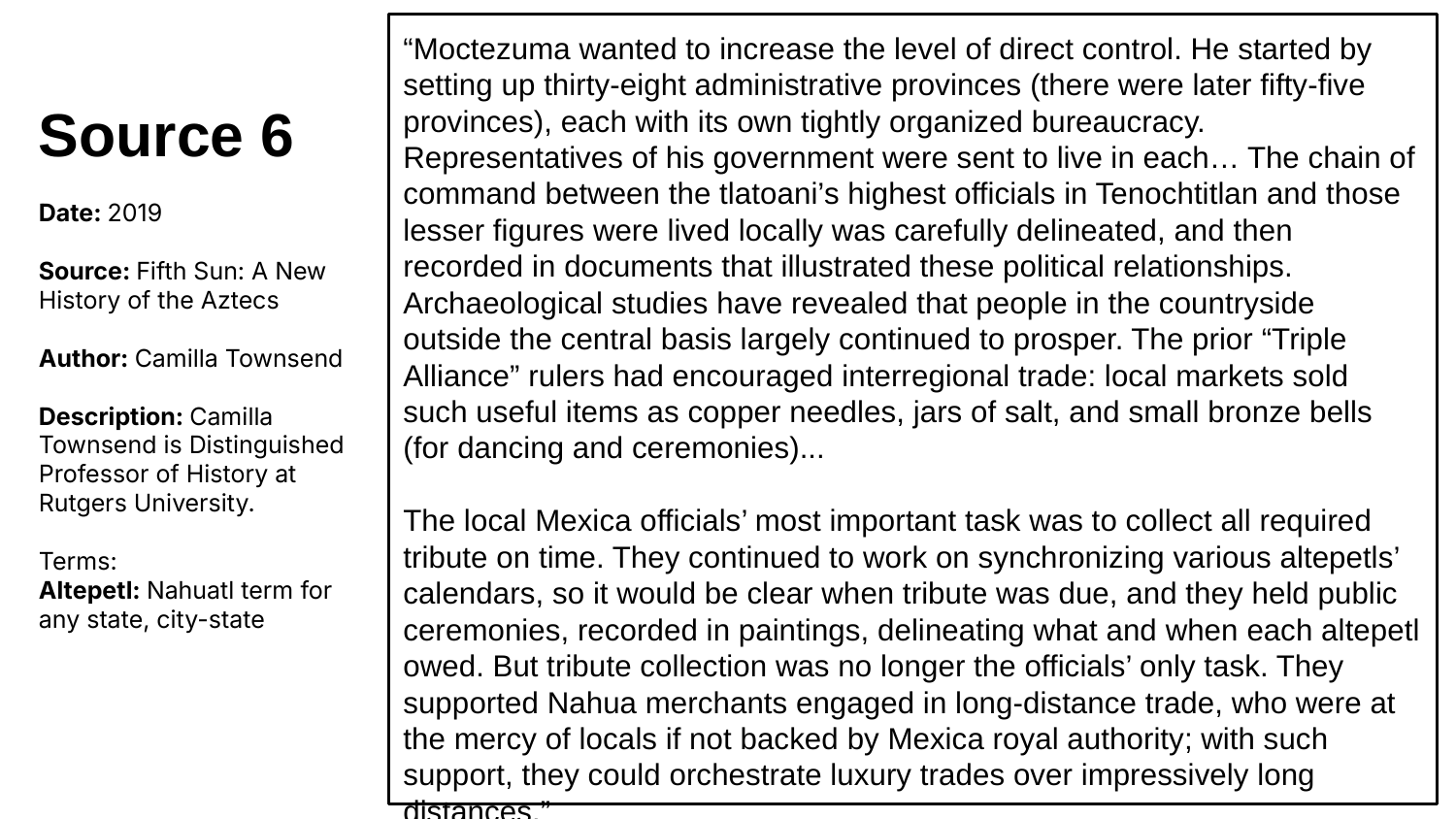

“Moctezuma wanted to increase the level of direct control. He started by setting up thirty-eight administrative provinces (there were later fifty-five provinces), each with its own tightly organized bureaucracy. Representatives of his government were sent to live in each… The chain of command between the tlatoani’s highest officials in Tenochtitlan and those lesser figures were lived locally was carefully delineated, and then recorded in documents that illustrated these political relationships. Archaeological studies have revealed that people in the countryside outside the central basis largely continued to prosper. The prior “Triple Alliance” rulers had encouraged interregional trade: local markets sold such useful items as copper needles, jars of salt, and small bronze bells (for dancing and ceremonies)...

The local Mexica officials’ most important task was to collect all required tribute on time. They continued to work on synchronizing various altepetls’ calendars, so it would be clear when tribute was due, and they held public ceremonies, recorded in paintings, delineating what and when each altepetl owed. But tribute collection was no longer the officials’ only task. They supported Nahua merchants engaged in long-distance trade, who were at the mercy of locals if not backed by Mexica royal authority; with such support, they could orchestrate luxury trades over impressively long distances.”
Source 6

Date: 2019

Source: Fifth Sun: A New History of the Aztecs

Author: Camilla Townsend

Description: Camilla Townsend is Distinguished Professor of History at Rutgers University.

Terms:
Altepetl: Nahuatl term for any state, city-state